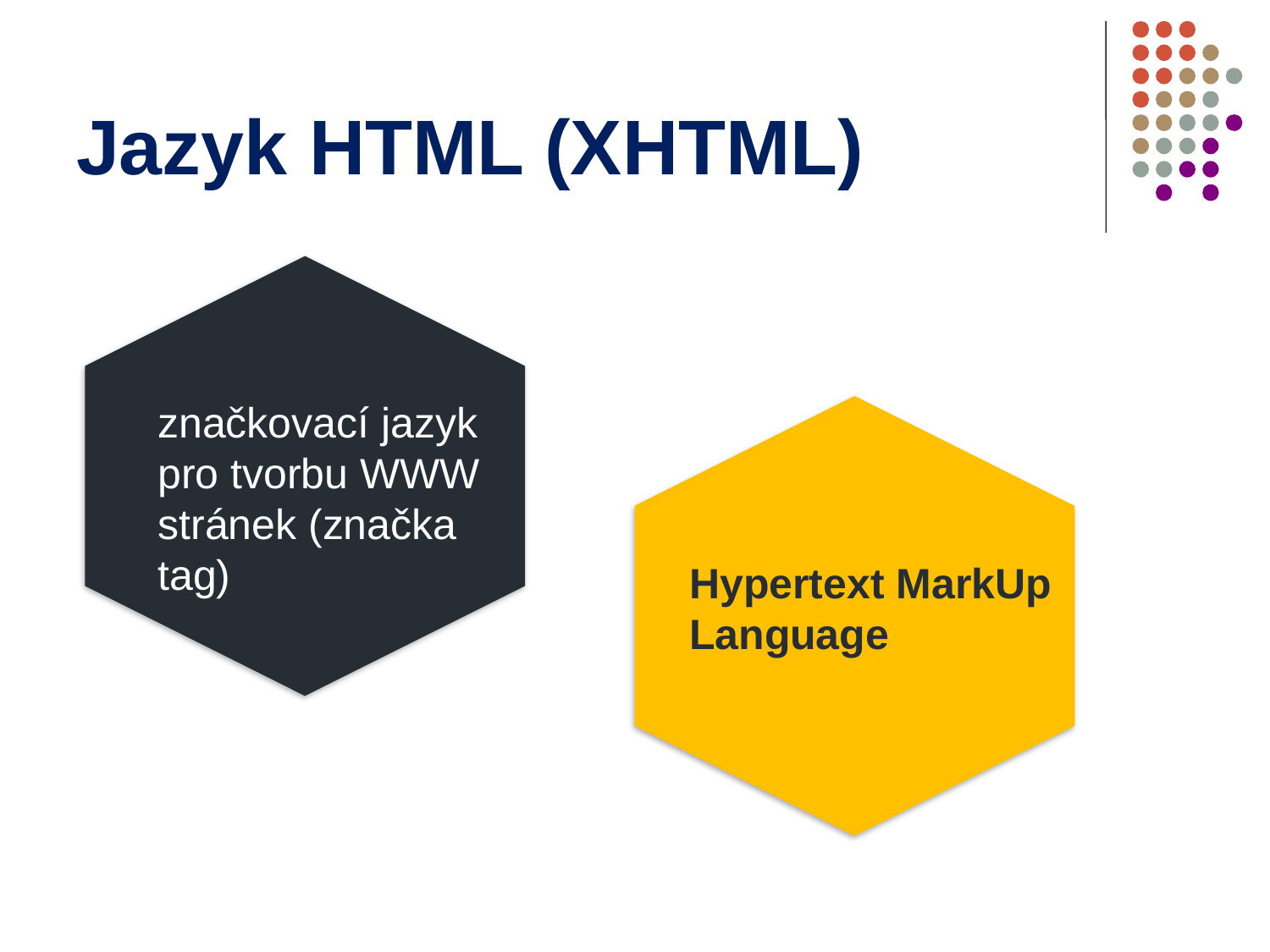

# Jazyk HTML (XHTML)

značkovací jazyk pro tvorbu WWW stránek (značka tag)

Hypertext MarkUp Language